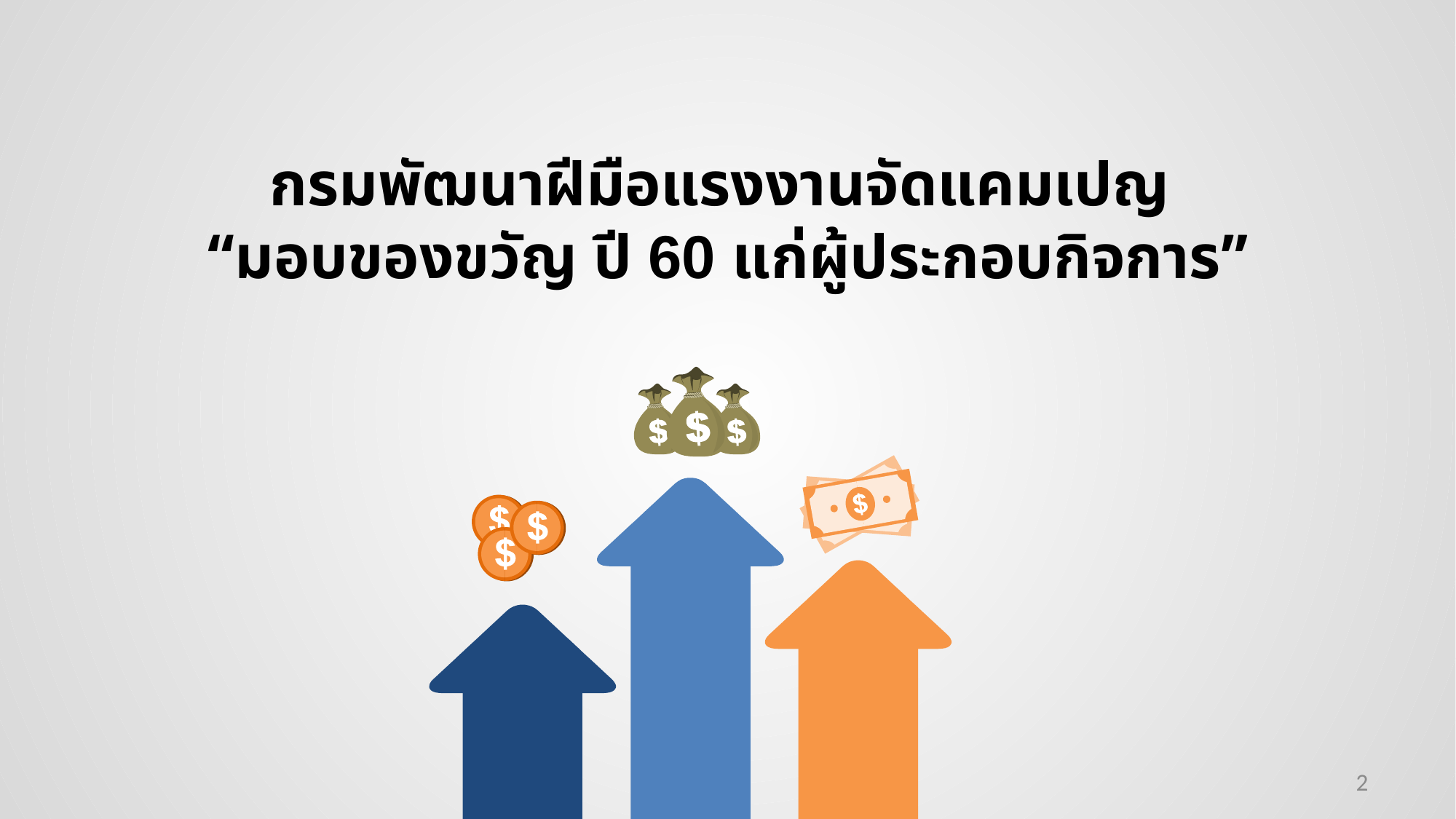

# กรมพัฒนาฝีมือแรงงานจัดแคมเปญ “มอบของขวัญ ปี 60 แก่ผู้ประกอบกิจการ”

2